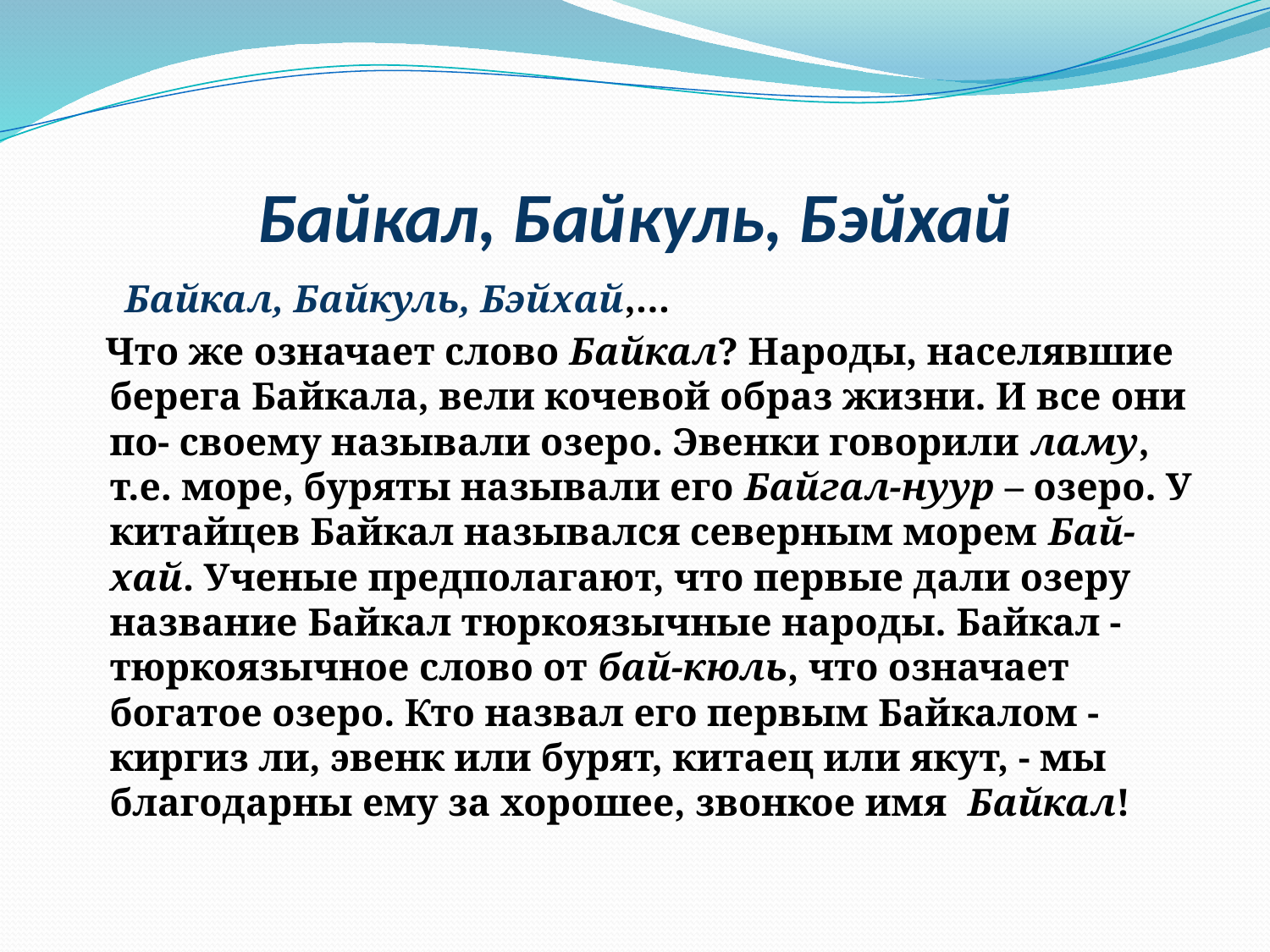

# Байкал, Байкуль, Бэйхай
     Байкал, Байкуль, Бэйхай,…
   Что же означает слово Байкал? Народы, населявшие берега Байкала, вели кочевой образ жизни. И все они по- своему называли озеро. Эвенки говорили ламу, т.е. море, буряты называли его Байгал-нуур – озеро. У китайцев Байкал назывался северным морем Бай-хай. Ученые предполагают, что первые дали озеру название Байкал тюркоязычные народы. Байкал - тюркоязычное слово от бай-кюль, что означает богатое озеро. Кто назвал его первым Байкалом - киргиз ли, эвенк или бурят, китаец или якут, - мы благодарны ему за хорошее, звонкое имя  Байкал!